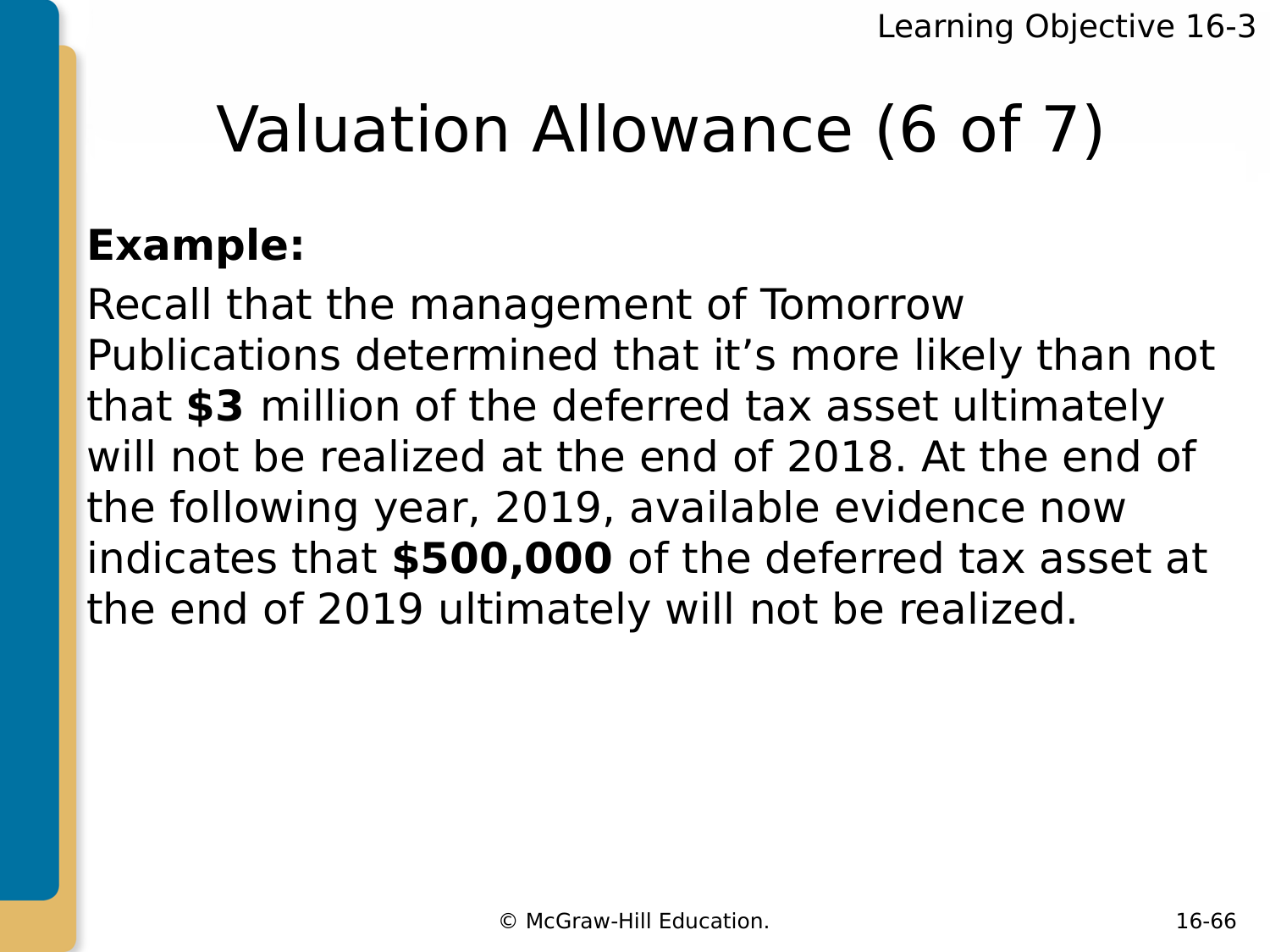

Learning Objective 16-3
# Valuation Allowance (6 of 7)
Example:
Recall that the management of Tomorrow Publications determined that it’s more likely than not that $3 million of the deferred tax asset ultimately will not be realized at the end of 2018. At the end of the following year, 2019, available evidence now indicates that $500,000 of the deferred tax asset at the end of 2019 ultimately will not be realized.